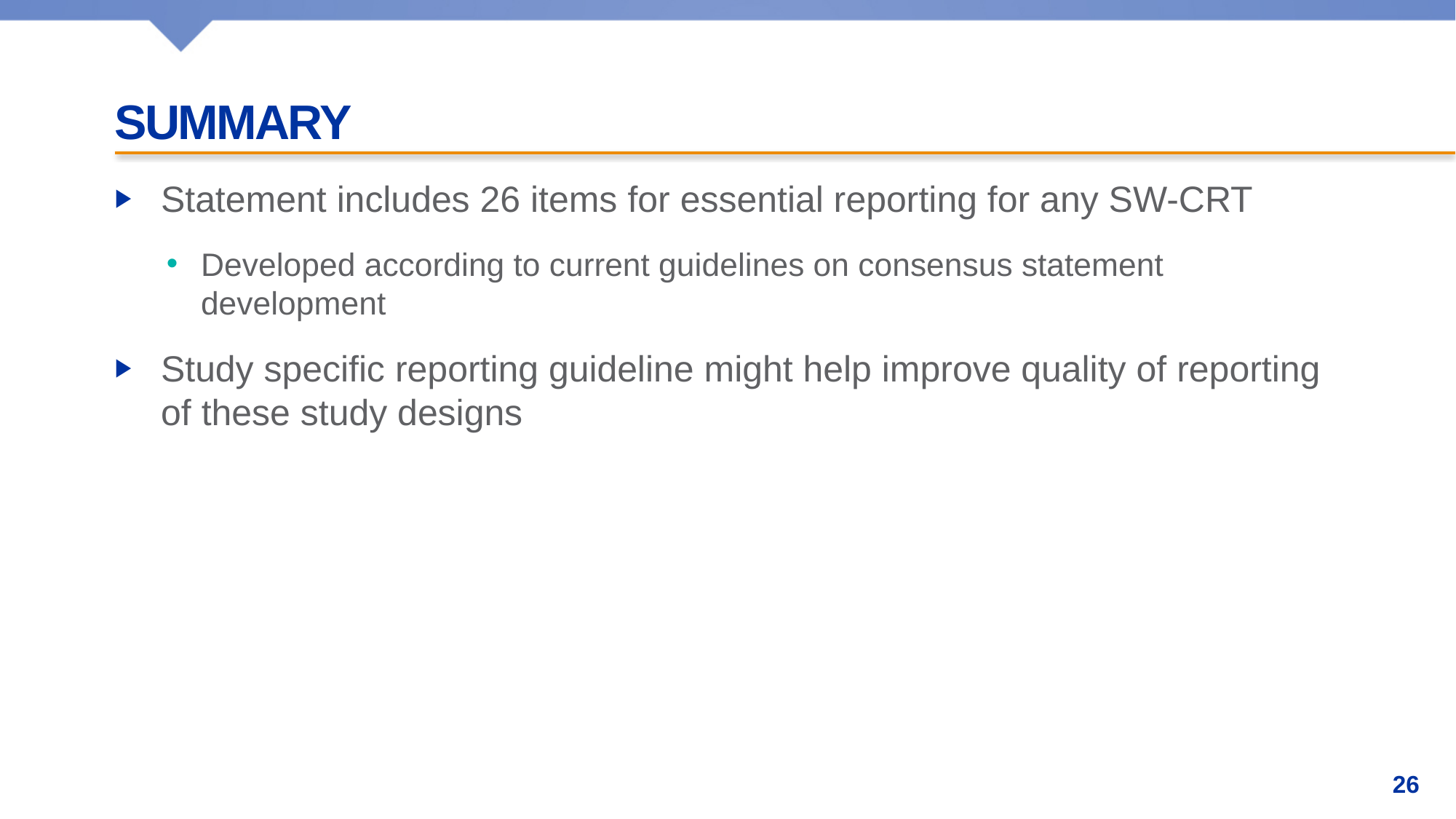

# Summary
Statement includes 26 items for essential reporting for any SW-CRT
Developed according to current guidelines on consensus statement development
Study specific reporting guideline might help improve quality of reporting of these study designs

26